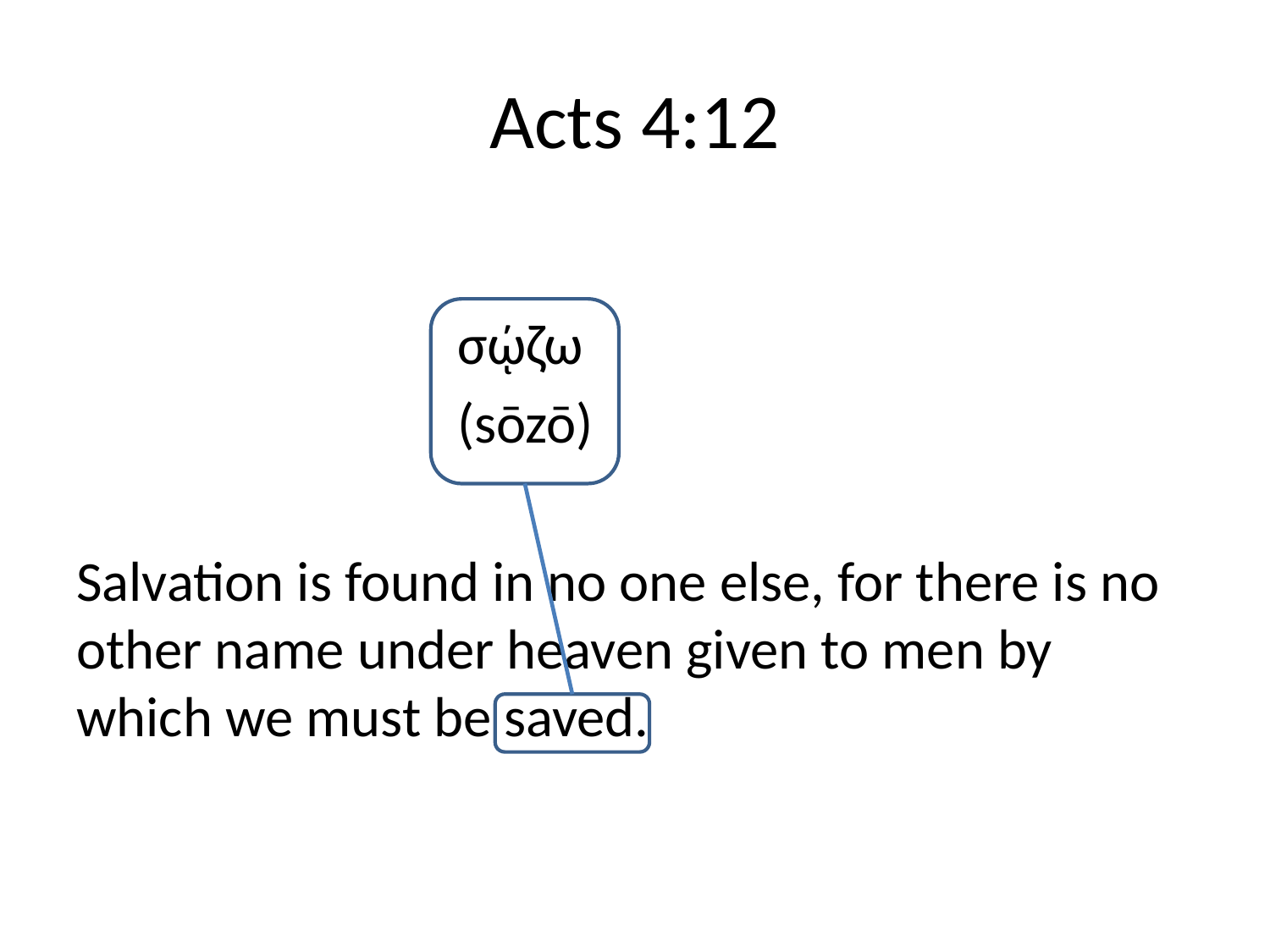

# Acts 4:12

			σῴζω
			(sōzō)

Salvation is found in no one else, for there is no other name under heaven given to men by which we must be saved.